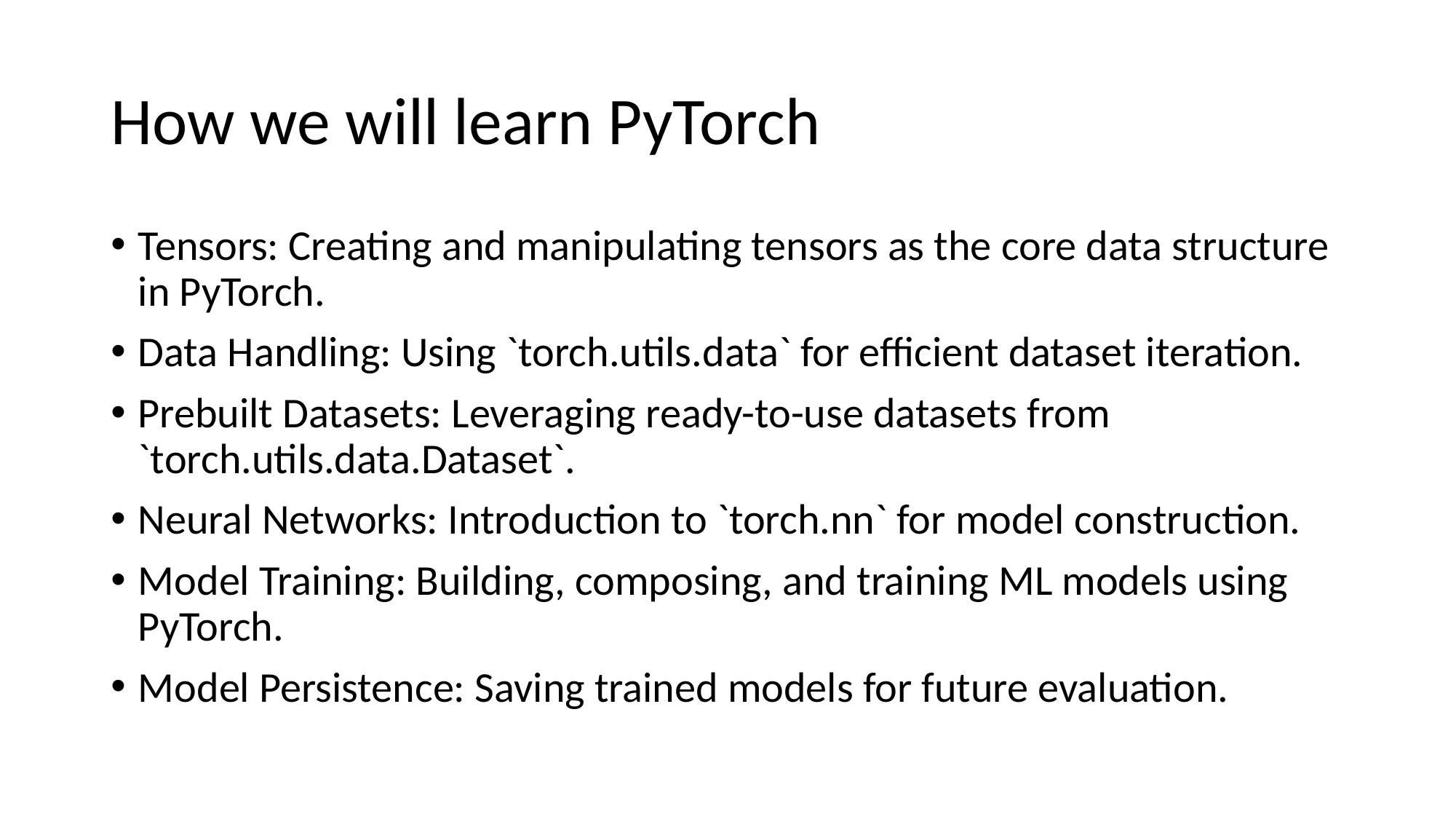

# How we will learn PyTorch
Tensors: Creating and manipulating tensors as the core data structure in PyTorch.
Data Handling: Using `torch.utils.data` for efficient dataset iteration.
Prebuilt Datasets: Leveraging ready-to-use datasets from `torch.utils.data.Dataset`.
Neural Networks: Introduction to `torch.nn` for model construction.
Model Training: Building, composing, and training ML models using PyTorch.
Model Persistence: Saving trained models for future evaluation.